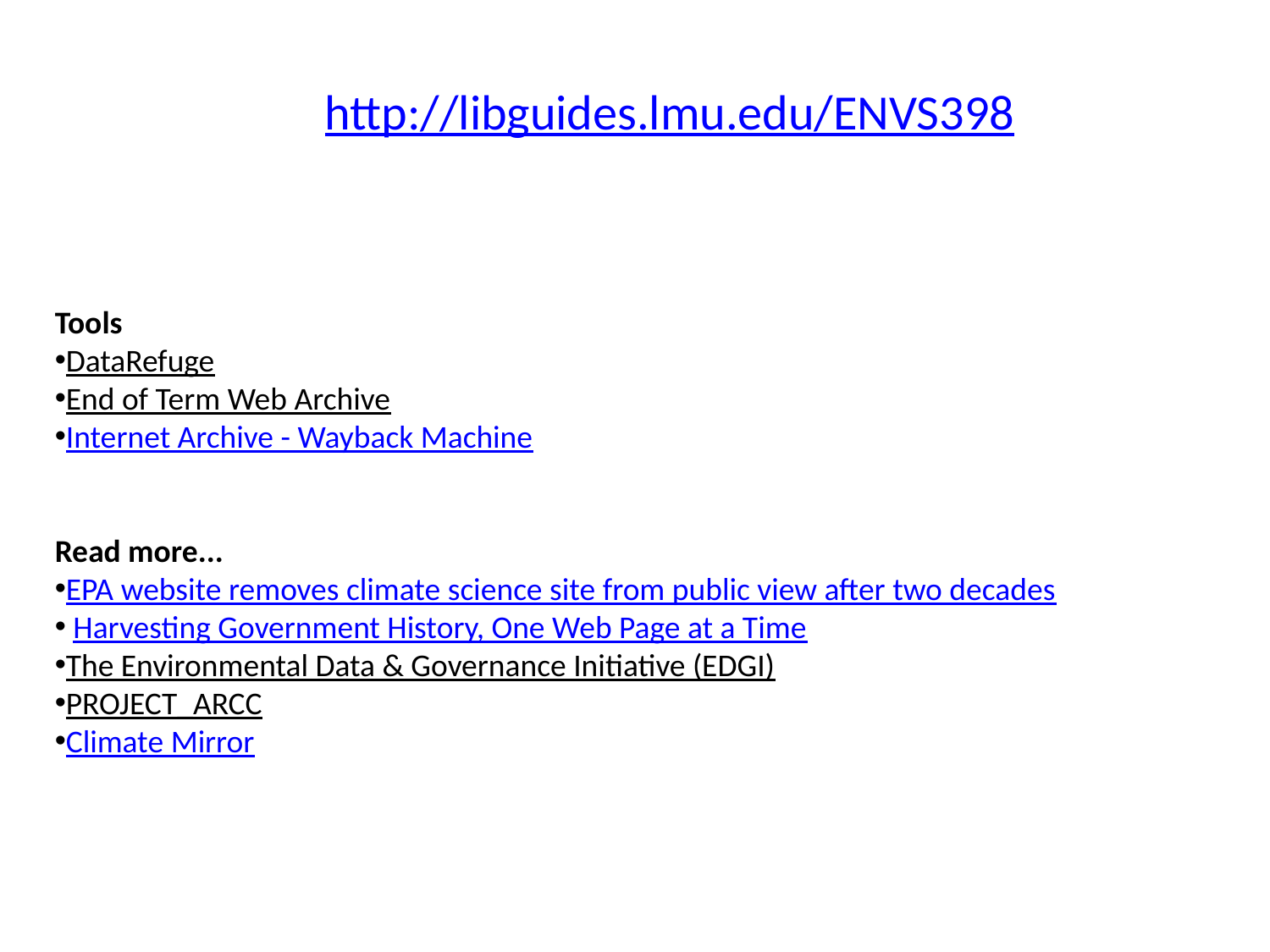

http://libguides.lmu.edu/ENVS398

Tools
DataRefuge
End of Term Web Archive
Internet Archive - Wayback Machine
Read more...
EPA website removes climate science site from public view after two decades
 Harvesting Government History, One Web Page at a Time
The Environmental Data & Governance Initiative (EDGI)
PROJECT_ARCC
Climate Mirror